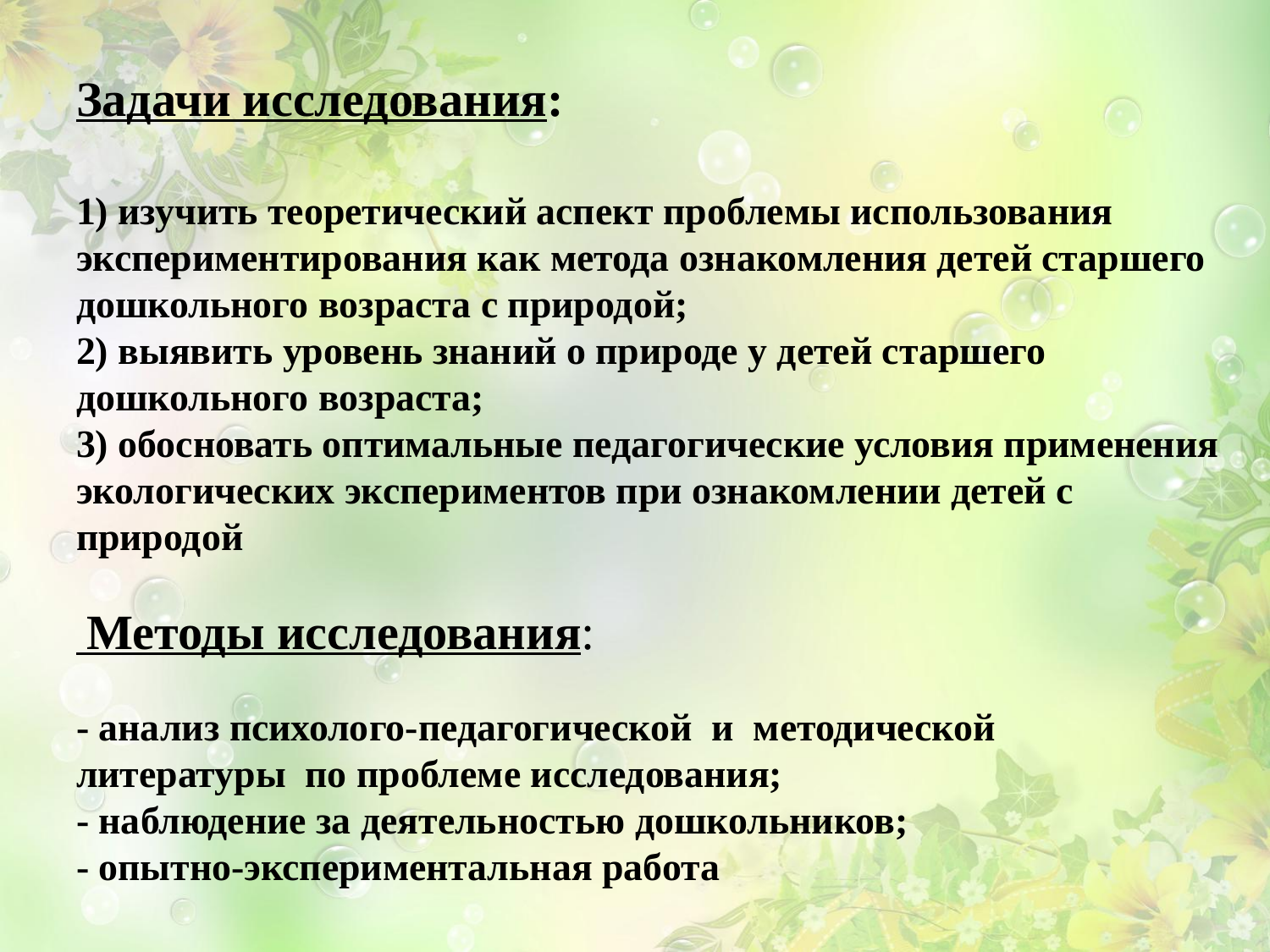

# Задачи исследования: 1) изучить теоретический аспект проблемы использования экспериментирования как метода ознакомления детей старшего дошкольного возраста с природой; 2) выявить уровень знаний о природе у детей старшего дошкольного возраста; 3) обосновать оптимальные педагогические условия применения экологических экспериментов при ознакомлении детей с природой Методы исследования: - анализ психолого-педагогической  и  методической  литературы  по проблеме исследования; - наблюдение за деятельностью дошкольников; - опытно-экспериментальная работа